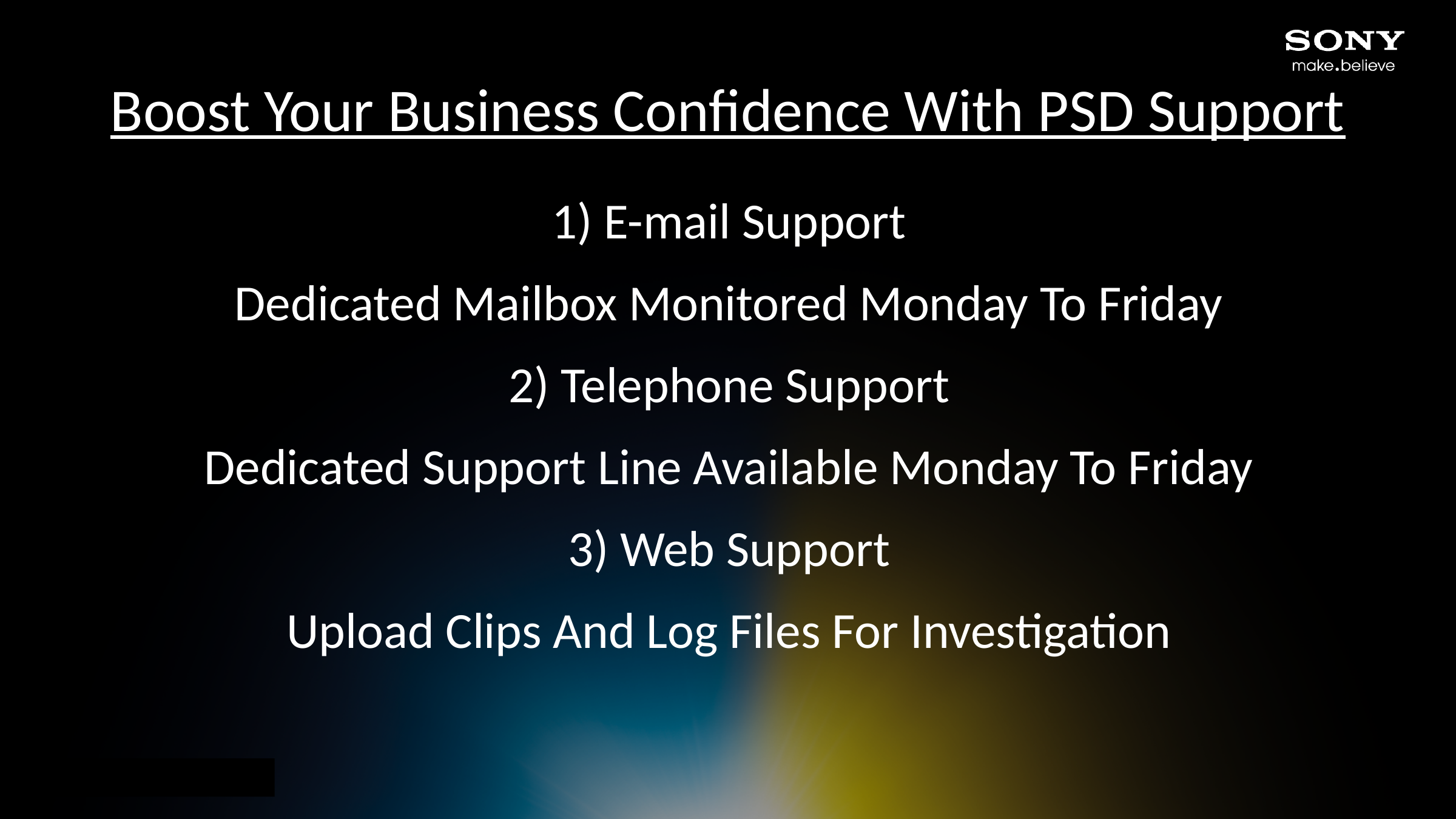

Boost Your Business Confidence With PSD Support

1) E-mail Support
Dedicated Mailbox Monitored Monday To Friday
2) Telephone Support
Dedicated Support Line Available Monday To Friday
3) Web Support
Upload Clips And Log Files For Investigation